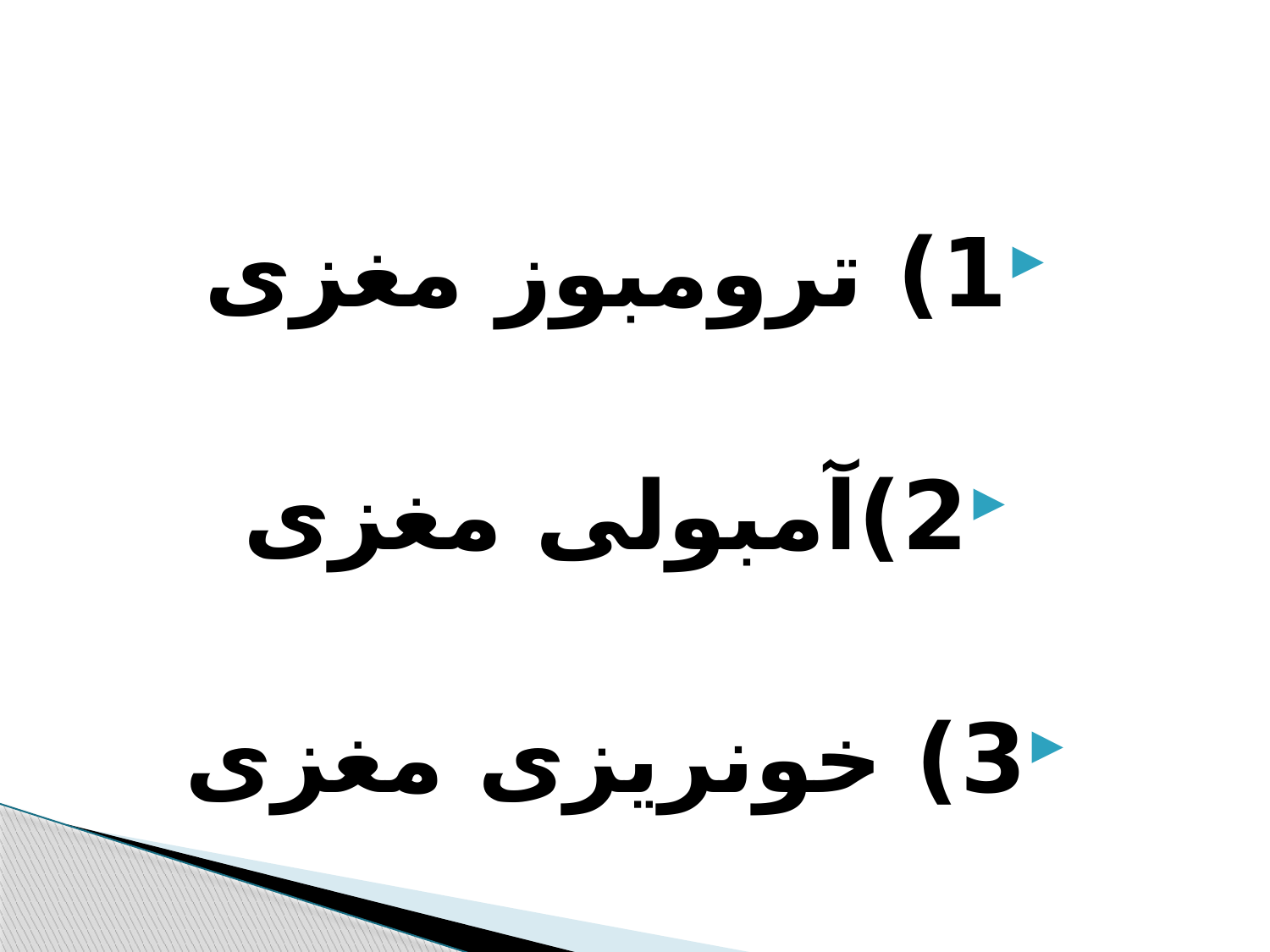

#
1) ترومبوز مغزی

2)آمبولی مغزی

3) خونریزی مغزی